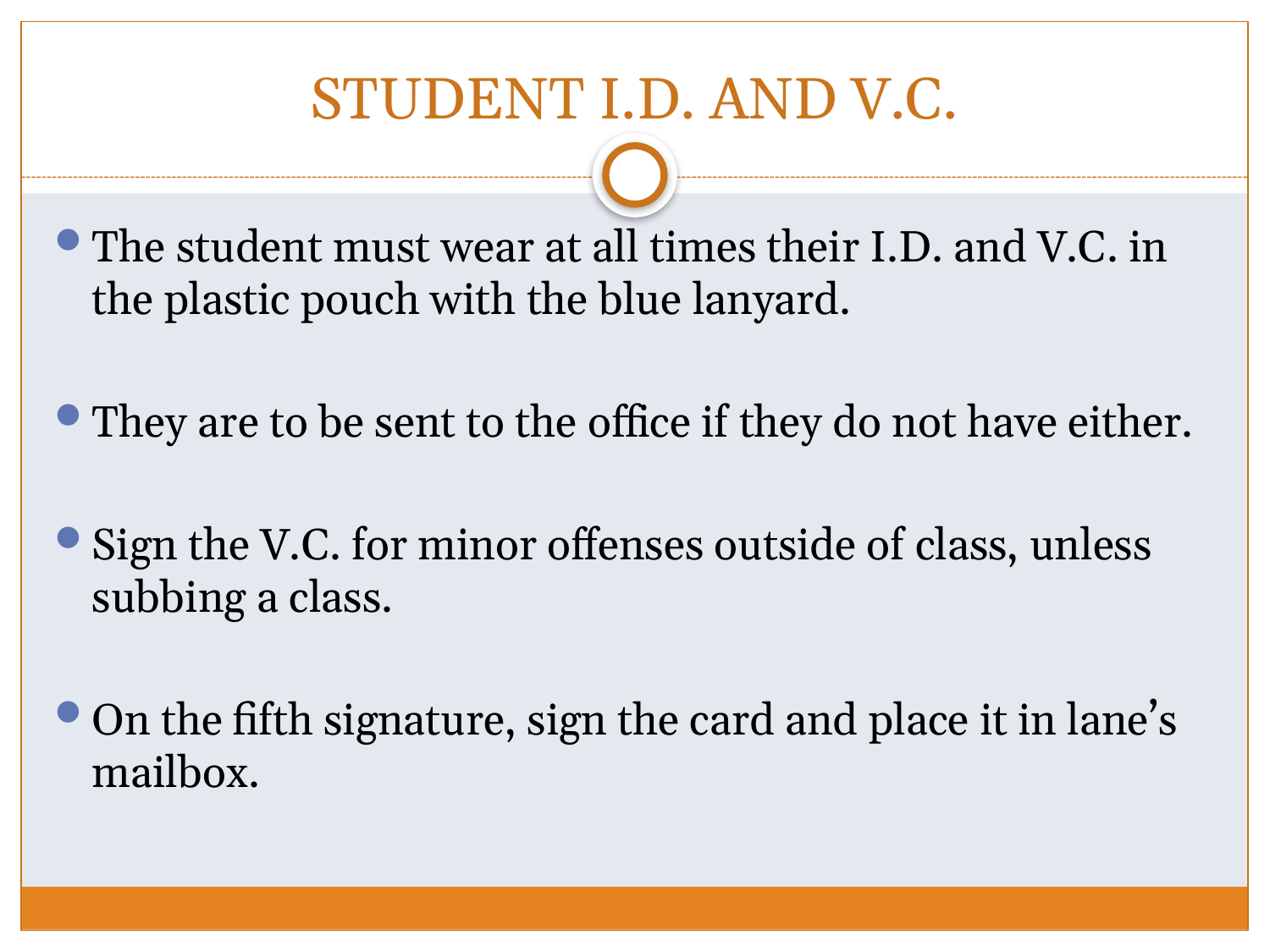

# STUDENT I.D. AND V.C.
The student must wear at all times their I.D. and V.C. in the plastic pouch with the blue lanyard.

They are to be sent to the office if they do not have either.

Sign the V.C. for minor offenses outside of class, unless subbing a class.

On the fifth signature, sign the card and place it in lane’s mailbox.